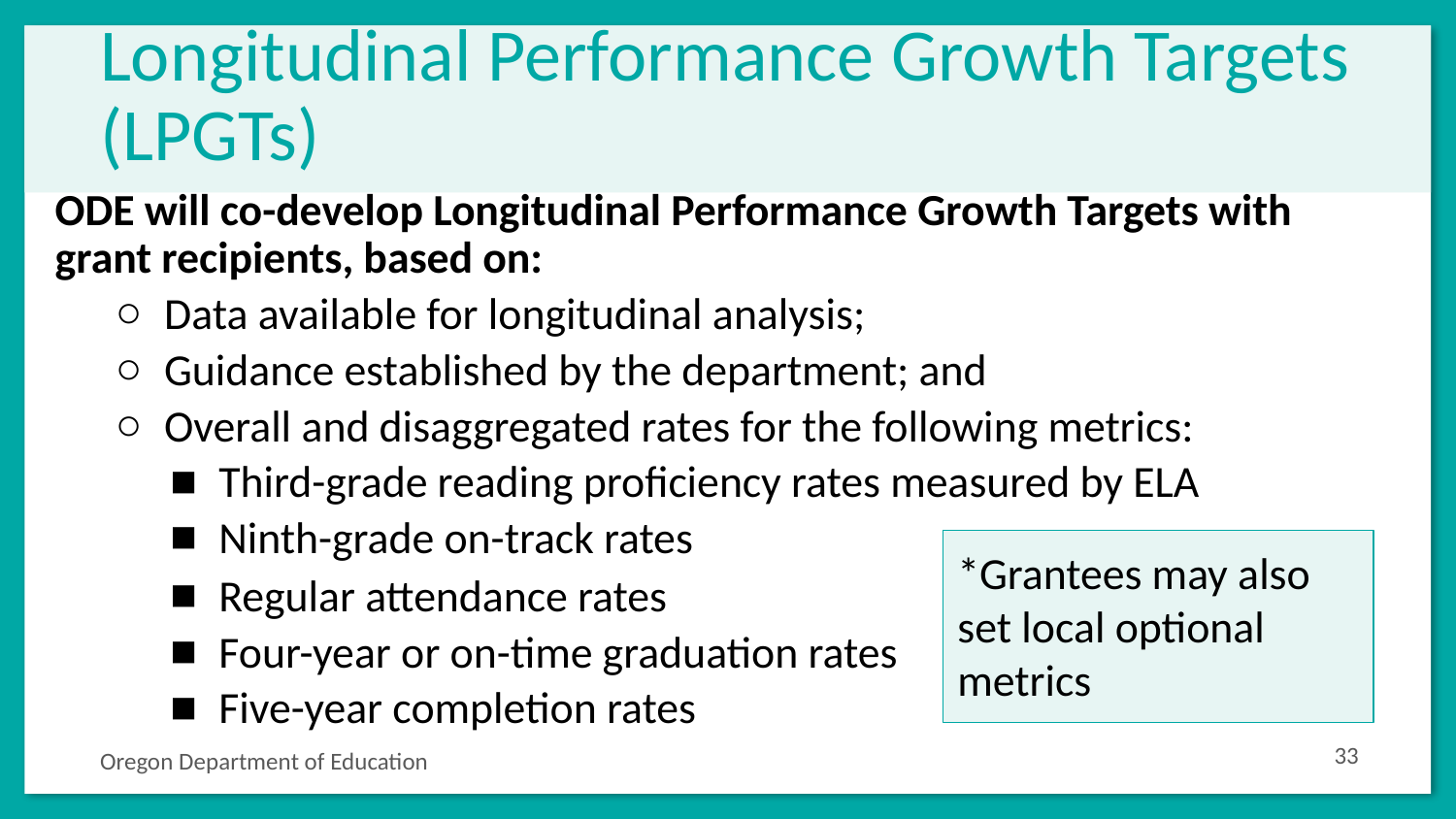

# Longitudinal Performance Growth Targets (LPGTs)
ODE will co-develop Longitudinal Performance Growth Targets with grant recipients, based on:
Data available for longitudinal analysis;
Guidance established by the department; and
Overall and disaggregated rates for the following metrics:
Third-grade reading proficiency rates measured by ELA
Ninth-grade on-track rates
Regular attendance rates
Four-year or on-time graduation rates
Five-year completion rates
*Grantees may also set local optional metrics
33